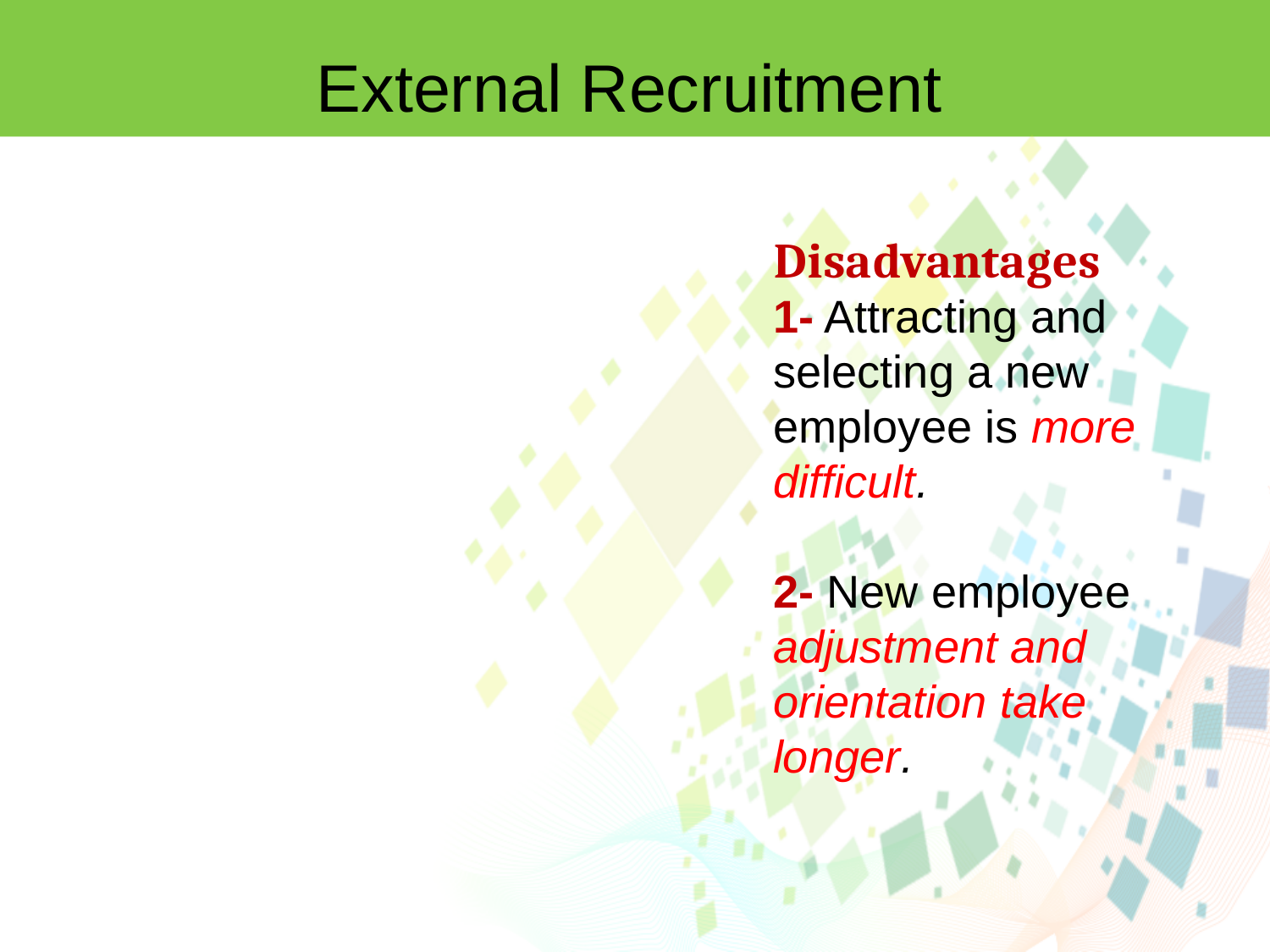

External Recruitment
Disadvantages
1- Attracting and selecting a new employee is more difficult.

2- New employee adjustment and orientation take longer.